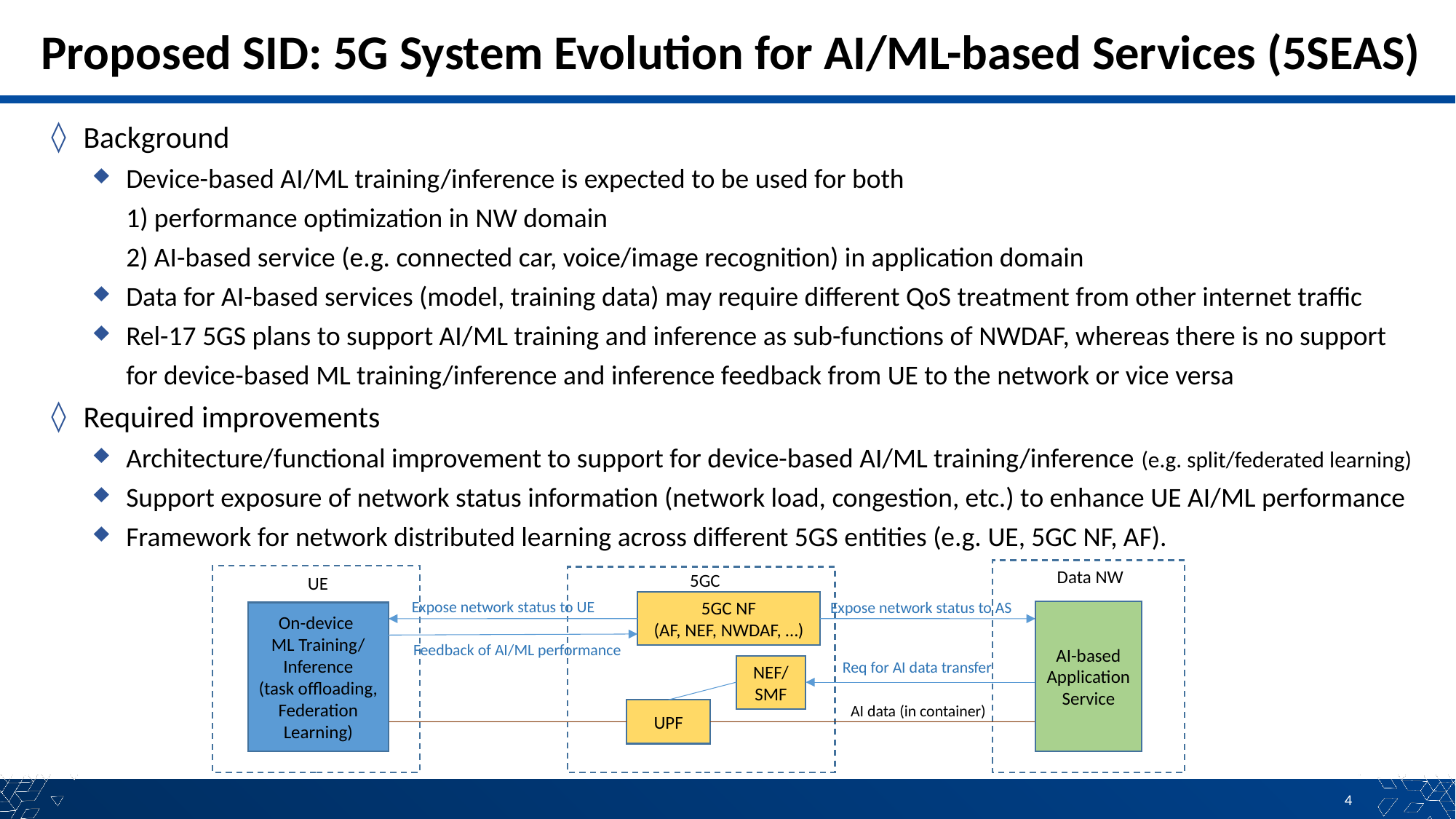

# Proposed SID: 5G System Evolution for AI/ML-based Services (5SEAS)
Background
Device-based AI/ML training/inference is expected to be used for both
1) performance optimization in NW domain
2) AI-based service (e.g. connected car, voice/image recognition) in application domain
Data for AI-based services (model, training data) may require different QoS treatment from other internet traffic
Rel-17 5GS plans to support AI/ML training and inference as sub-functions of NWDAF, whereas there is no support for device-based ML training/inference and inference feedback from UE to the network or vice versa
Required improvements
Architecture/functional improvement to support for device-based AI/ML training/inference (e.g. split/federated learning)
Support exposure of network status information (network load, congestion, etc.) to enhance UE AI/ML performance
Framework for network distributed learning across different 5GS entities (e.g. UE, 5GC NF, AF).

Data NW
5GC

UE

Expose network status to UE
Expose network status to AS
5GC NF
(AF, NEF, NWDAF, …)
AI-based
Application
Service
On-device
ML Training/
Inference
(task offloading, Federation Learning)
Feedback of AI/ML performance
Req for AI data transfer
NEF/
SMF
AI data (in container)
UPF